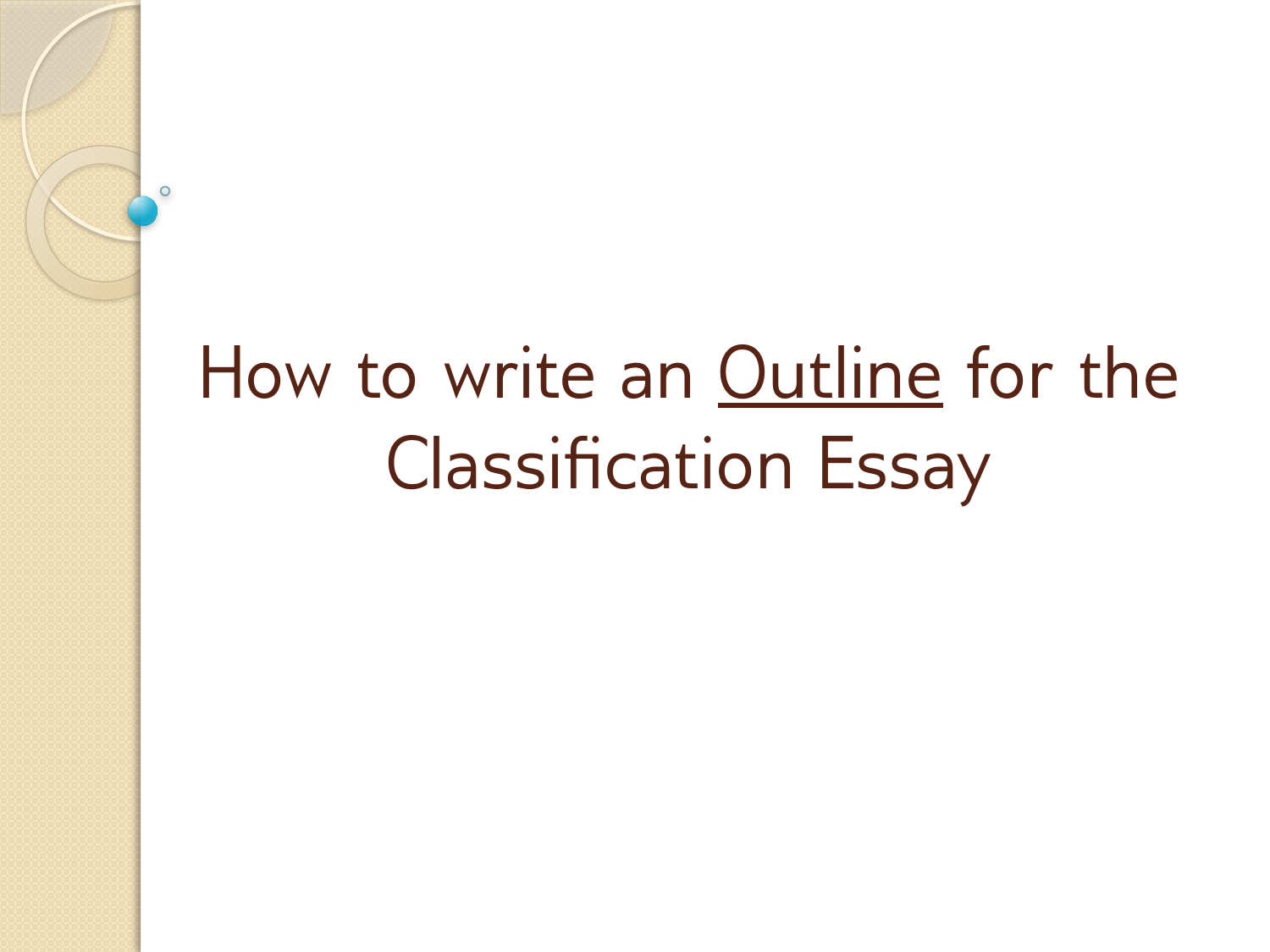

# How to write an Outline for the Classification Essay